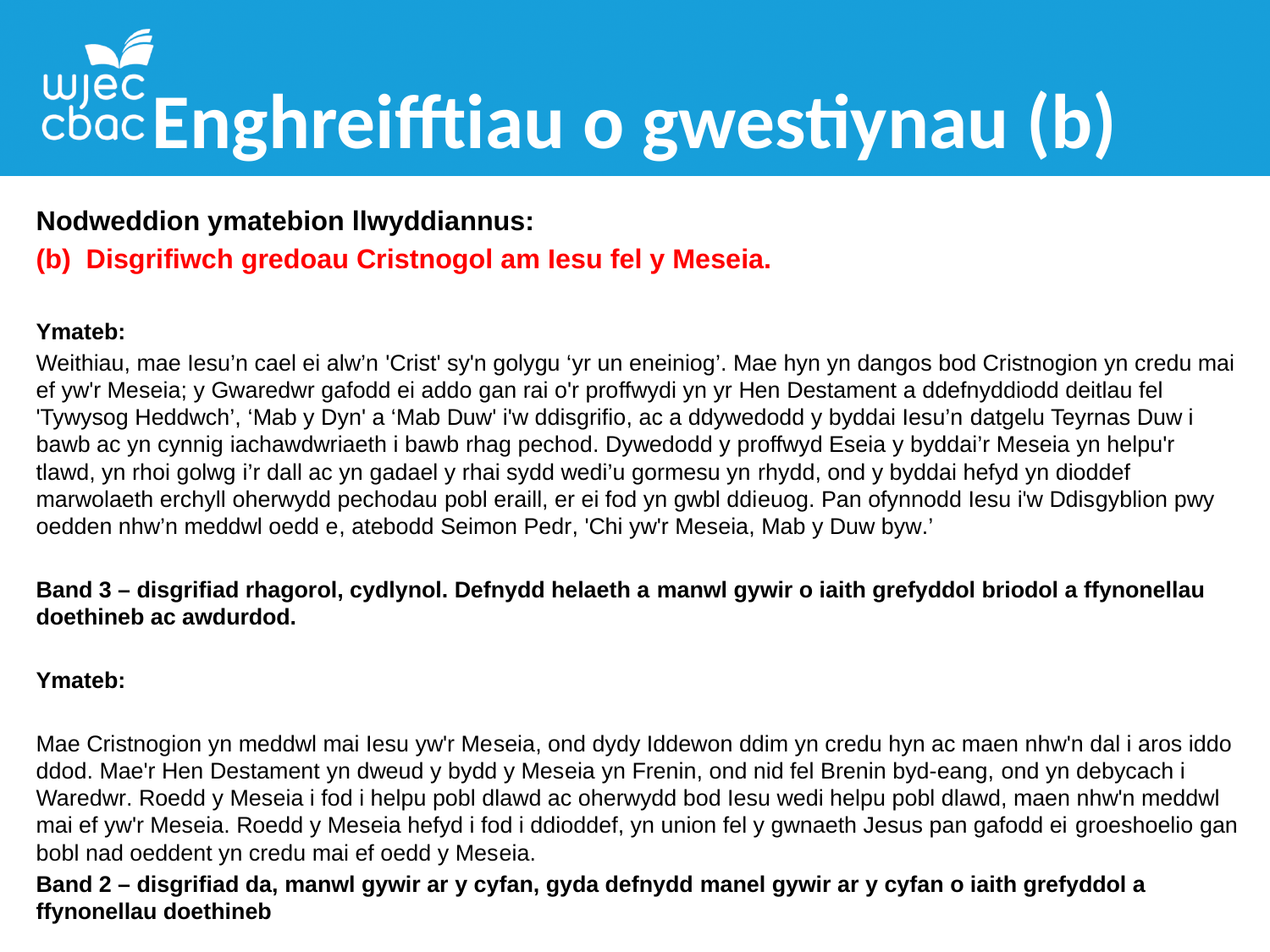

# Enghreifftiau o gwestiynau (b)
Nodweddion ymatebion llwyddiannus:
(b)  Disgrifiwch gredoau Cristnogol am Iesu fel y Meseia.

Ymateb:
Weithiau, mae Iesu’n cael ei alw’n 'Crist' sy'n golygu ‘yr un eneiniog’. Mae hyn yn dangos bod Cristnogion yn credu mai ef yw'r Meseia; y Gwaredwr gafodd ei addo gan rai o'r proffwydi yn yr Hen Destament a ddefnyddiodd deitlau fel 'Tywysog Heddwch’, ‘Mab y Dyn' a ‘Mab Duw' i'w ddisgrifio, ac a ddywedodd y byddai Iesu’n datgelu Teyrnas Duw i bawb ac yn cynnig iachawdwriaeth i bawb rhag pechod. Dywedodd y proffwyd Eseia y byddai’r Meseia yn helpu'r tlawd, yn rhoi golwg i’r dall ac yn gadael y rhai sydd wedi’u gormesu yn rhydd, ond y byddai hefyd yn dioddef marwolaeth erchyll oherwydd pechodau pobl eraill, er ei fod yn gwbl ddieuog. Pan ofynnodd Iesu i'w Ddisgyblion pwy oedden nhw’n meddwl oedd e, atebodd Seimon Pedr, 'Chi yw'r Meseia, Mab y Duw byw.’

Band 3 – disgrifiad rhagorol, cydlynol. Defnydd helaeth a manwl gywir o iaith grefyddol briodol a ffynonellau doethineb ac awdurdod.

Ymateb:

Mae Cristnogion yn meddwl mai Iesu yw'r Meseia, ond dydy Iddewon ddim yn credu hyn ac maen nhw'n dal i aros iddo ddod. Mae'r Hen Destament yn dweud y bydd y Meseia yn Frenin, ond nid fel Brenin byd-eang, ond yn debycach i Waredwr. Roedd y Meseia i fod i helpu pobl dlawd ac oherwydd bod Iesu wedi helpu pobl dlawd, maen nhw'n meddwl mai ef yw'r Meseia. Roedd y Meseia hefyd i fod i ddioddef, yn union fel y gwnaeth Jesus pan gafodd ei groeshoelio gan bobl nad oeddent yn credu mai ef oedd y Meseia.
Band 2 – disgrifiad da, manwl gywir ar y cyfan, gyda defnydd manel gywir ar y cyfan o iaith grefyddol a ffynonellau doethineb